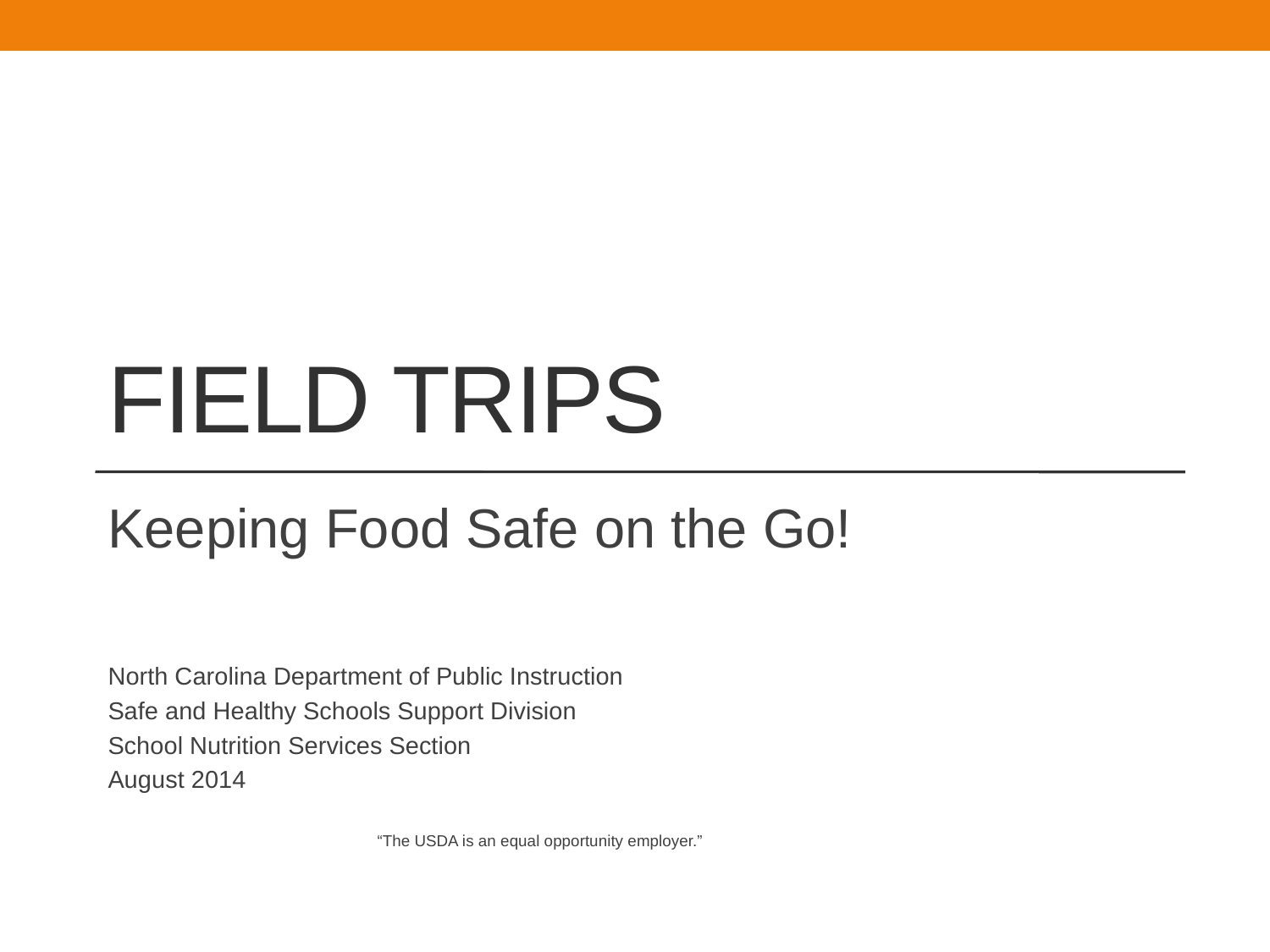

# Field Trips
Keeping Food Safe on the Go!

North Carolina Department of Public Instruction
Safe and Healthy Schools Support Division
School Nutrition Services Section
August 2014

“The USDA is an equal opportunity employer.”